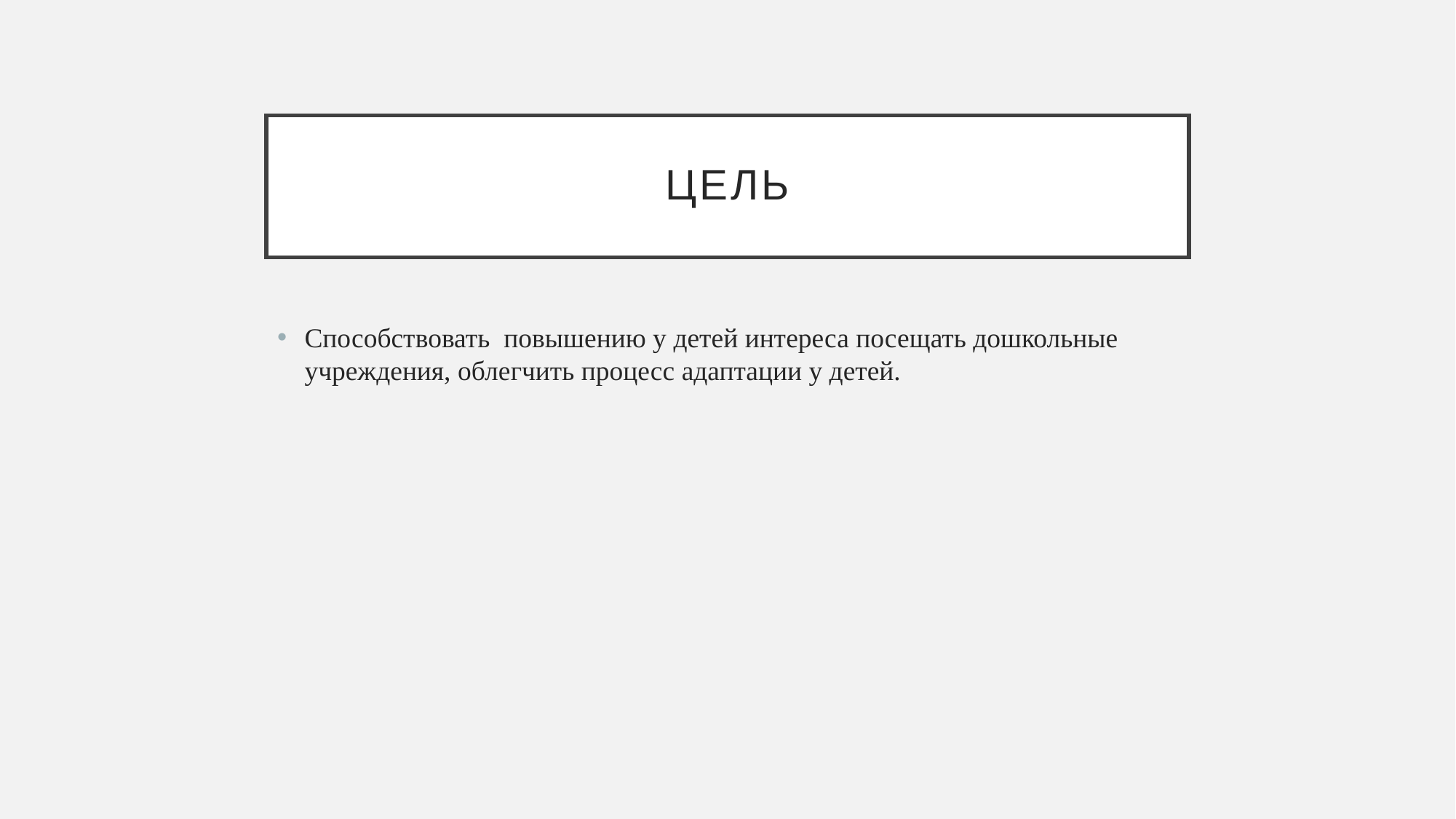

# Цель
Способствовать  повышению у детей интереса посещать дошкольные учреждения, облегчить процесс адаптации у детей.